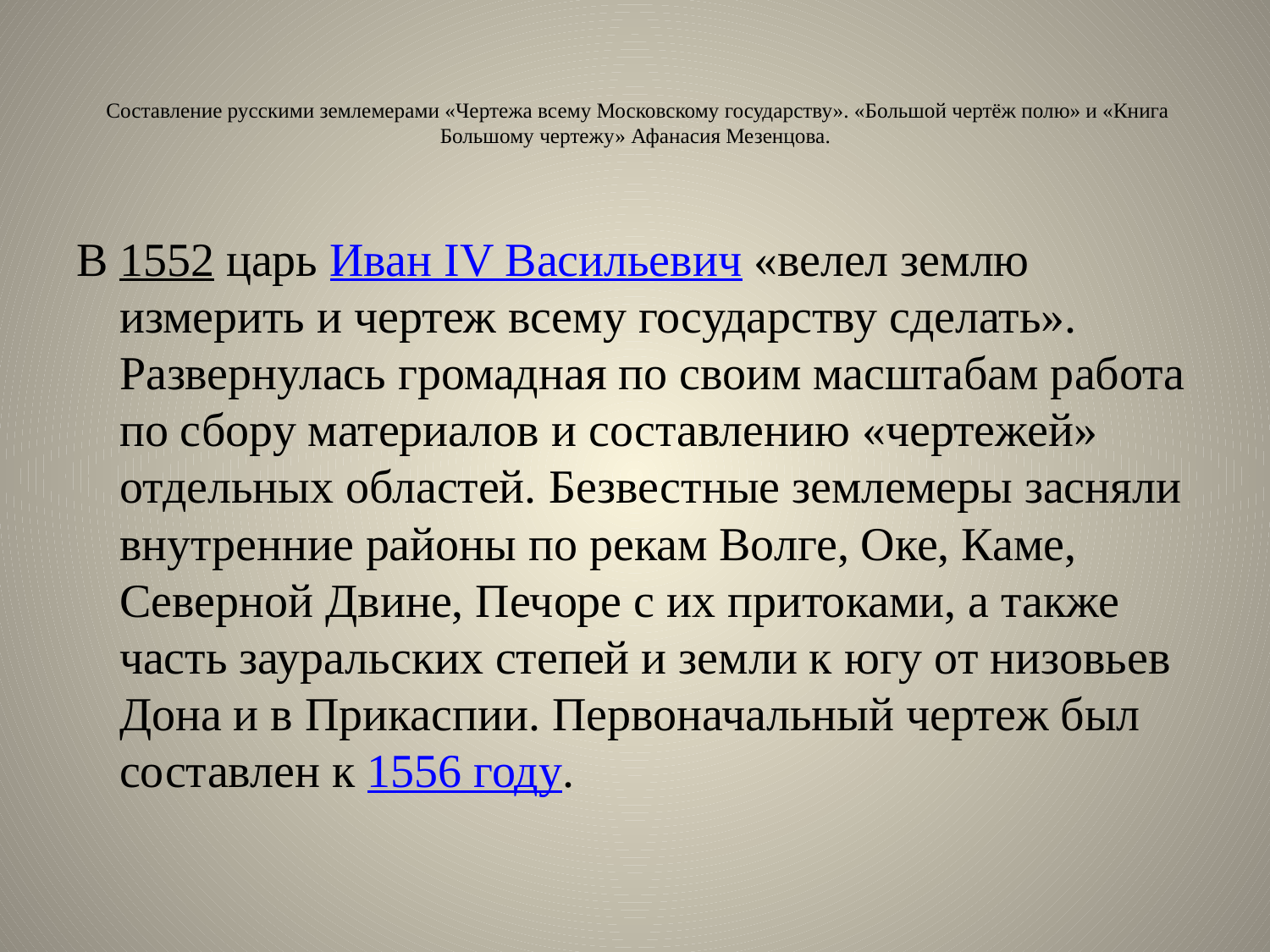

# Составление русскими землемерами «Чертежа всему Московскому государству». «Большой чертёж полю» и «Книга Большому чертежу» Афанасия Мезенцова.
В 1552 царь Иван IV Васильевич «велел землю измерить и чертеж всему государству сделать». Развернулась громадная по своим масштабам работа по сбору материалов и составлению «чертежей» отдельных областей. Безвестные землемеры засняли внутренние районы по рекам Волге, Оке, Каме, Северной Двине, Печоре с их притоками, а также часть зауральских степей и земли к югу от низовьев Дона и в Прикаспии. Первоначальный чертеж был составлен к 1556 году.